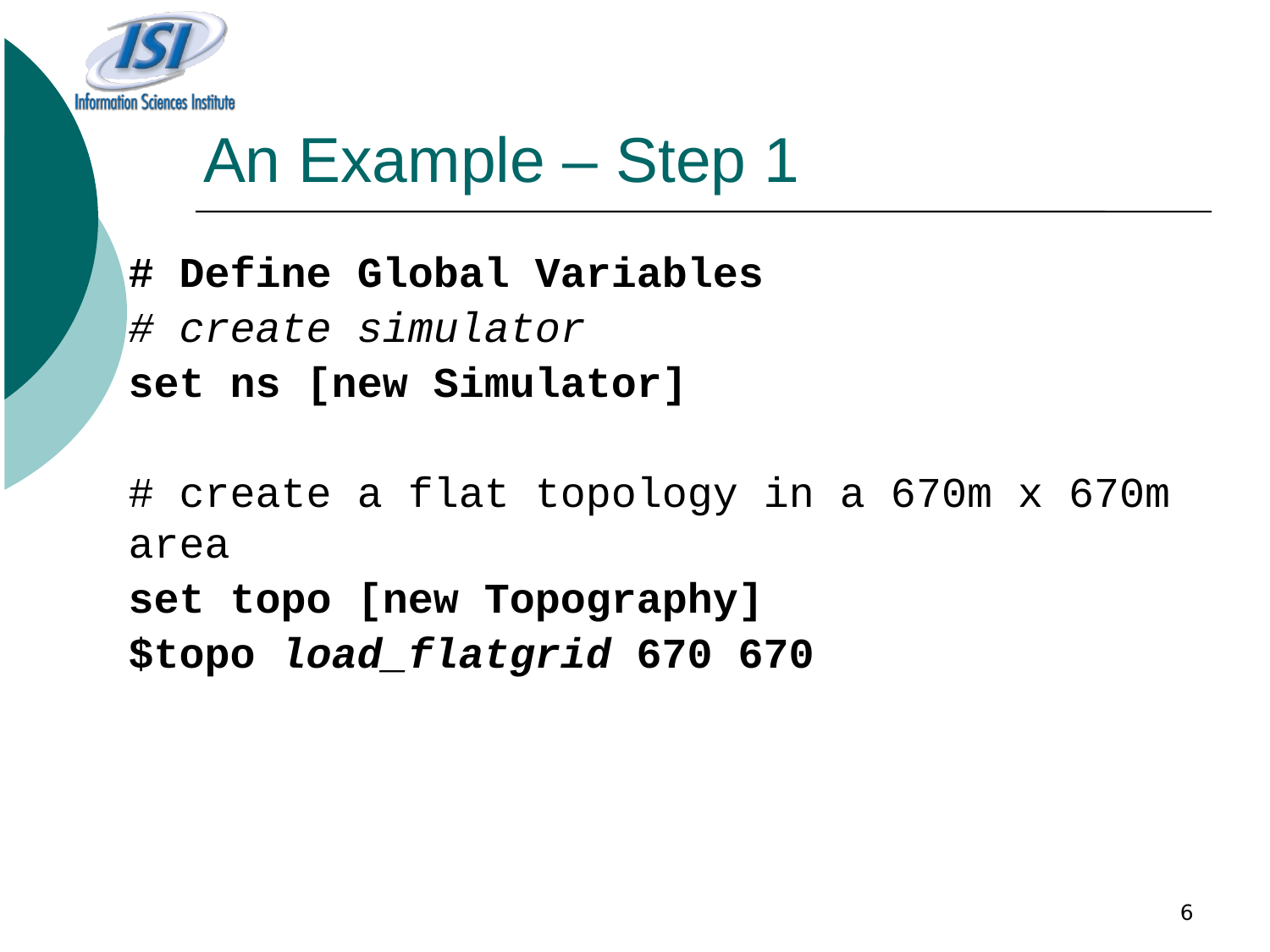

# An Example – Step 1
# Define Global Variables
# create simulator
set ns [new Simulator]

# create a flat topology in a 670m x 670m area
set topo [new Topography]
$topo load_flatgrid 670 670

6